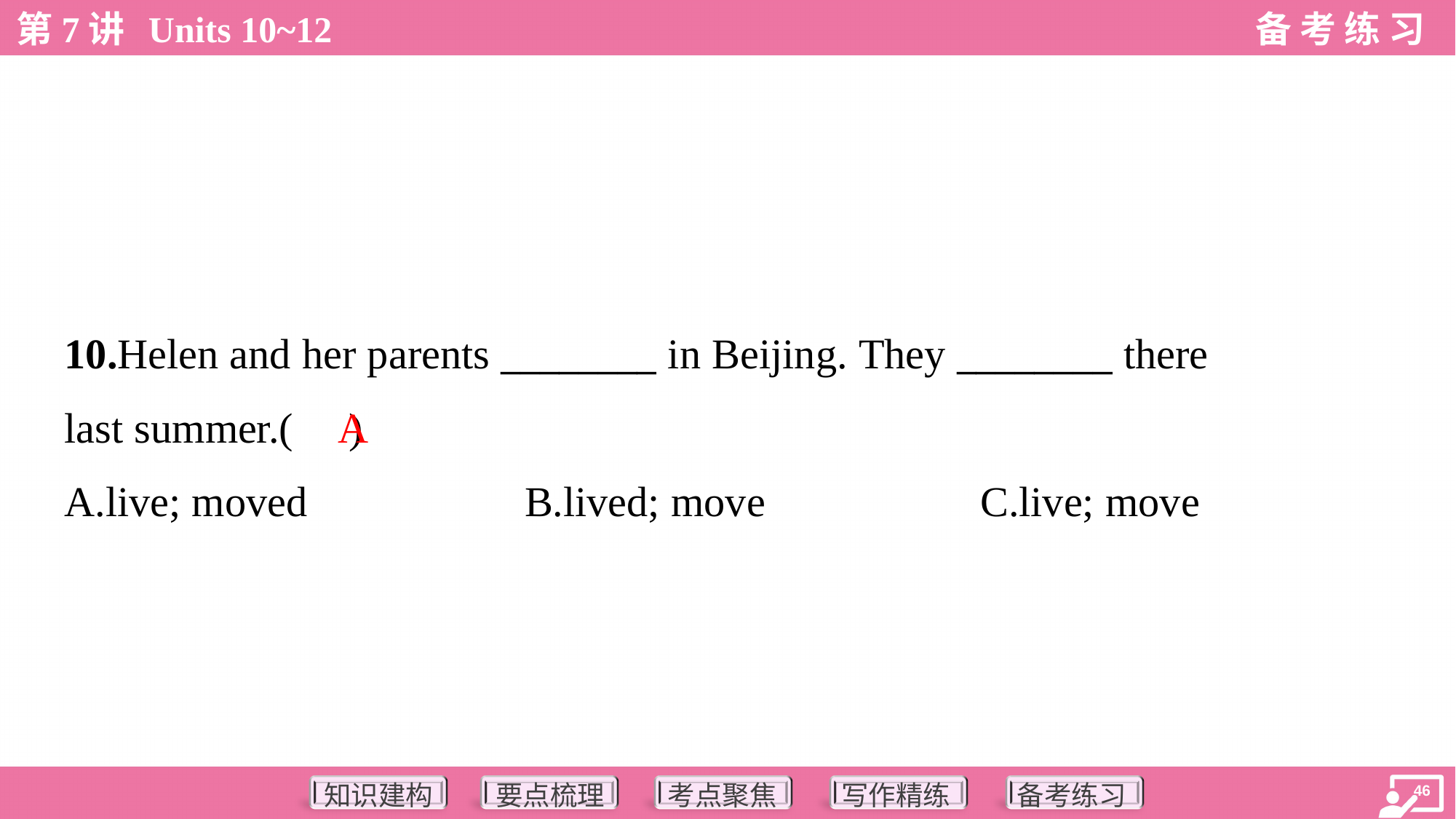

10.Helen and her parents ________ in Beijing. They ________ there
last summer.(     )
A
A.live; moved	B.lived; move	C.live; move